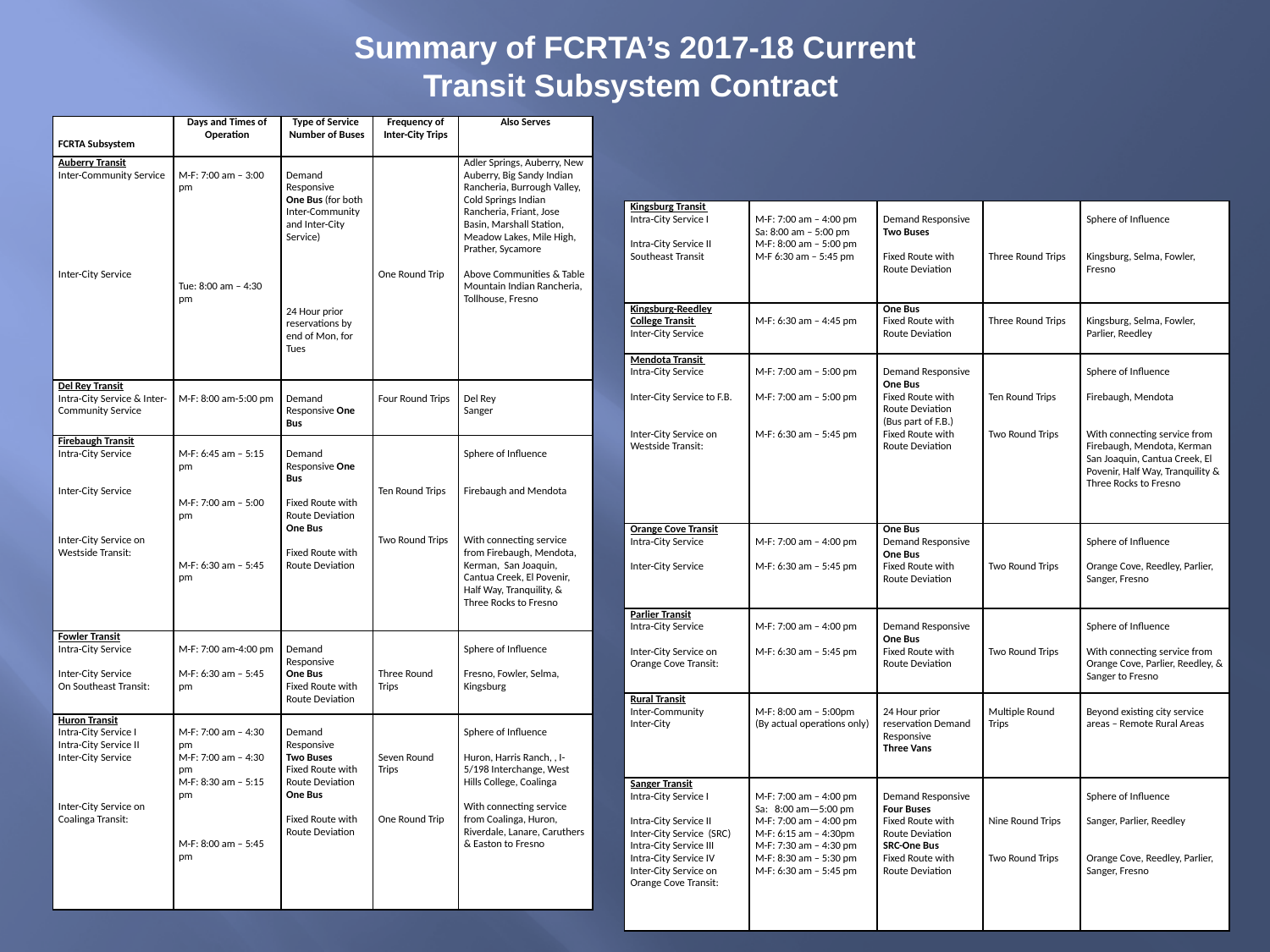

# Summary of FCRTA’s 2017-18 Current Transit Subsystem Contract
| FCRTA Subsystem | Days and Times of Operation | Type of Service Number of Buses | Frequency of Inter-City Trips | Also Serves |
| --- | --- | --- | --- | --- |
| Auberry Transit Inter-Community Service               Inter-City Service | M-F: 7:00 am – 3:00 pm               Tue: 8:00 am – 4:30 pm | Demand Responsive One Bus (for both Inter-Community and Inter-City Service)           24 Hour prior reservations by end of Mon, for Tues | One Round Trip | Adler Springs, Auberry, New Auberry, Big Sandy Indian Rancheria, Burrough Valley, Cold Springs Indian Rancheria, Friant, Jose Basin, Marshall Station, Meadow Lakes, Mile High, Prather, Sycamore   Above Communities & Table Mountain Indian Rancheria, Tollhouse, Fresno |
| Del Rey Transit Intra-City Service & Inter-Community Service | M-F: 8:00 am-5:00 pm | Demand Responsive One Bus | Four Round Trips | Del Rey Sanger |
| Firebaugh Transit Intra-City Service     Inter-City Service       Inter-City Service on Westside Transit: | M-F: 6:45 am – 5:15 pm     M-F: 7:00 am – 5:00 pm       M-F: 6:30 am – 5:45 pm | Demand Responsive One Bus   Fixed Route with Route Deviation One Bus   Fixed Route with Route Deviation | Ten Round Trips       Two Round Trips | Sphere of Influence     Firebaugh and Mendota       With connecting service from Firebaugh, Mendota, Kerman, San Joaquin, Cantua Creek, El Povenir, Half Way, Tranquility, & Three Rocks to Fresno |
| Fowler Transit Intra-City Service   Inter-City Service On Southeast Transit: | M-F: 7:00 am-4:00 pm   M-F: 6:30 am – 5:45 pm | Demand Responsive One Bus Fixed Route with Route Deviation | Three Round Trips | Sphere of Influence   Fresno, Fowler, Selma, Kingsburg |
| Huron Transit Intra-City Service I Intra-City Service II Inter-City Service       Inter-City Service on Coalinga Transit: | M-F: 7:00 am – 4:30 pm M-F: 7:00 am – 4:30 pm M-F: 8:30 am – 5:15 pm       M-F: 8:00 am – 5:45 pm | Demand Responsive Two Buses Fixed Route with Route Deviation One Bus   Fixed Route with Route Deviation | Seven Round Trips     One Round Trip | Sphere of Influence   Huron, Harris Ranch, , I-5/198 Interchange, West Hills College, Coalinga   With connecting service from Coalinga, Huron, Riverdale, Lanare, Caruthers & Easton to Fresno |
| Kingsburg Transit Intra-City Service I   Intra-City Service II Southeast Transit | M-F: 7:00 am – 4:00 pm Sa: 8:00 am – 5:00 pm M-F: 8:00 am – 5:00 pm M-F 6:30 am – 5:45 pm | Demand Responsive Two Buses   Fixed Route with Route Deviation | Three Round Trips | Sphere of Influence     Kingsburg, Selma, Fowler, Fresno |
| --- | --- | --- | --- | --- |
| Kingsburg-Reedley College Transit Inter-City Service | M-F: 6:30 am – 4:45 pm | One Bus Fixed Route with Route Deviation | Three Round Trips | Kingsburg, Selma, Fowler, Parlier, Reedley |
| Mendota Transit Intra-City Service   Inter-City Service to F.B.   Inter-City Service on Westside Transit: | M-F: 7:00 am – 5:00 pm   M-F: 7:00 am – 5:00 pm     M-F: 6:30 am – 5:45 pm | Demand Responsive One Bus Fixed Route with Route Deviation (Bus part of F.B.) Fixed Route with Route Deviation | Ten Round Trips     Two Round Trips | Sphere of Influence   Firebaugh, Mendota     With connecting service from Firebaugh, Mendota, Kerman San Joaquin, Cantua Creek, El Povenir, Half Way, Tranquility & Three Rocks to Fresno |
| Orange Cove Transit Intra-City Service   Inter-City Service | M-F: 7:00 am – 4:00 pm   M-F: 6:30 am – 5:45 pm | One Bus Demand Responsive One Bus Fixed Route with Route Deviation | Two Round Trips | Sphere of Influence   Orange Cove, Reedley, Parlier, Sanger, Fresno |
| Parlier Transit Intra-City Service   Inter-City Service on Orange Cove Transit: | M-F: 7:00 am – 4:00 pm   M-F: 6:30 am – 5:45 pm | Demand Responsive One Bus Fixed Route with Route Deviation | Two Round Trips | Sphere of Influence   With connecting service from Orange Cove, Parlier, Reedley, & Sanger to Fresno |
| Rural Transit Inter-Community Inter-City | M-F: 8:00 am – 5:00pm (By actual operations only) | 24 Hour prior reservation Demand Responsive Three Vans | Multiple Round Trips | Beyond existing city service areas – Remote Rural Areas |
| Sanger Transit Intra-City Service I   Intra-City Service II Inter-City Service (SRC) Intra-City Service III Intra-City Service IV Inter-City Service on Orange Cove Transit: | M-F: 7:00 am – 4:00 pm Sa: 8:00 am—5:00 pm M-F: 7:00 am – 4:00 pm M-F: 6:15 am – 4:30pm M-F: 7:30 am – 4:30 pm M-F: 8:30 am – 5:30 pm M-F: 6:30 am – 5:45 pm | Demand Responsive Four Buses Fixed Route with Route Deviation SRC-One Bus Fixed Route with Route Deviation | Nine Round Trips     Two Round Trips | Sphere of Influence   Sanger, Parlier, Reedley     Orange Cove, Reedley, Parlier, Sanger, Fresno |